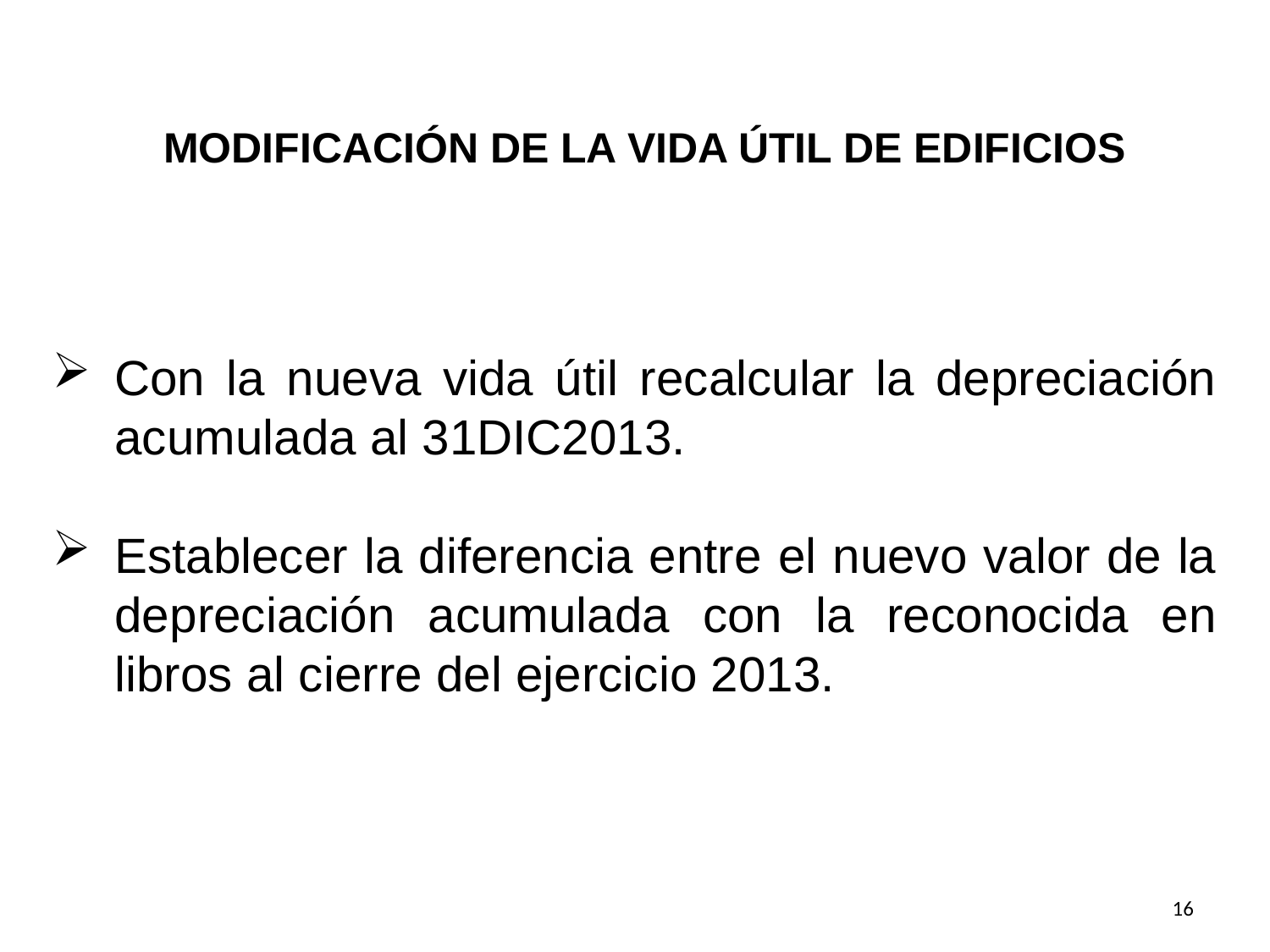

MODIFICACIÓN DE LA VIDA ÚTIL DE EDIFICIOS
Con la nueva vida útil recalcular la depreciación acumulada al 31DIC2013.

Establecer la diferencia entre el nuevo valor de la depreciación acumulada con la reconocida en libros al cierre del ejercicio 2013.

16